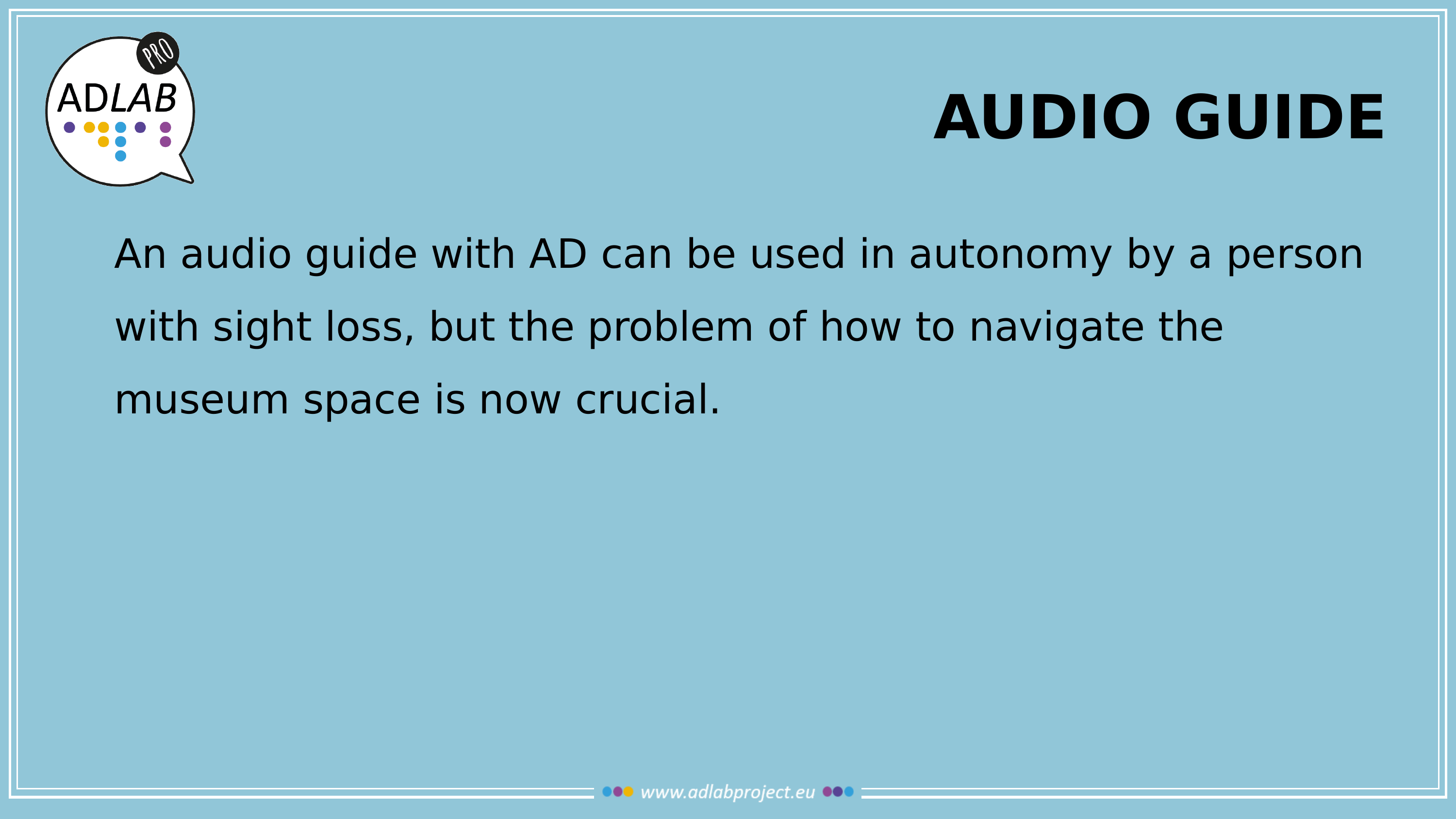

# Audio guide
	An audio guide with AD can be used in autonomy by a person with sight loss, but the problem of how to navigate the museum space is now crucial.